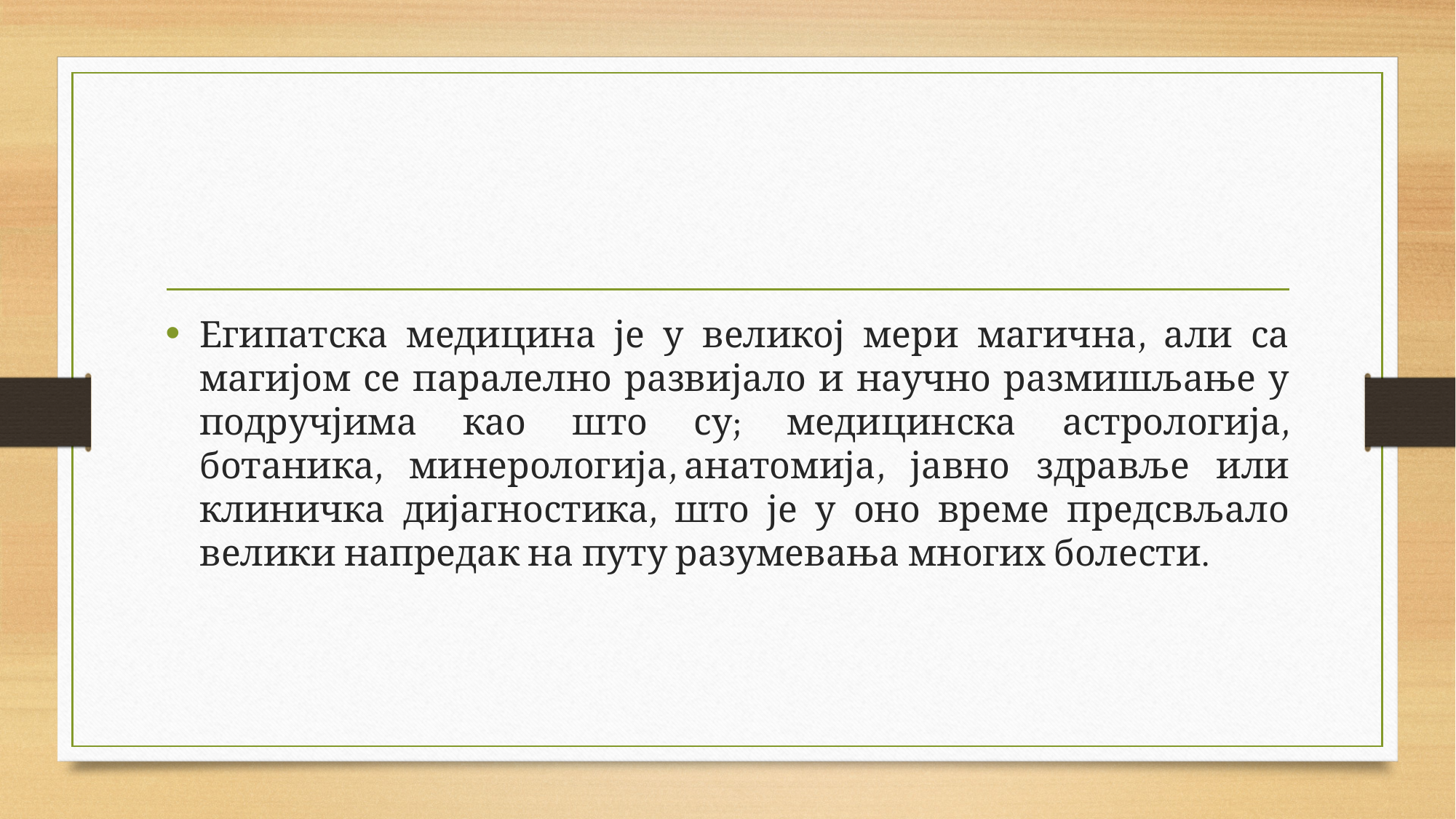

Египатска медицина је у великој мери магична, али са магијом се паралелно развијало и научно размишљање у подручјима као што су; медицинска астрологија, ботаника, минерологија, анатомија, јавно здравље или клиничка дијагностика, што је у оно време предсвљало велики напредак на путу разумевања многих болести.